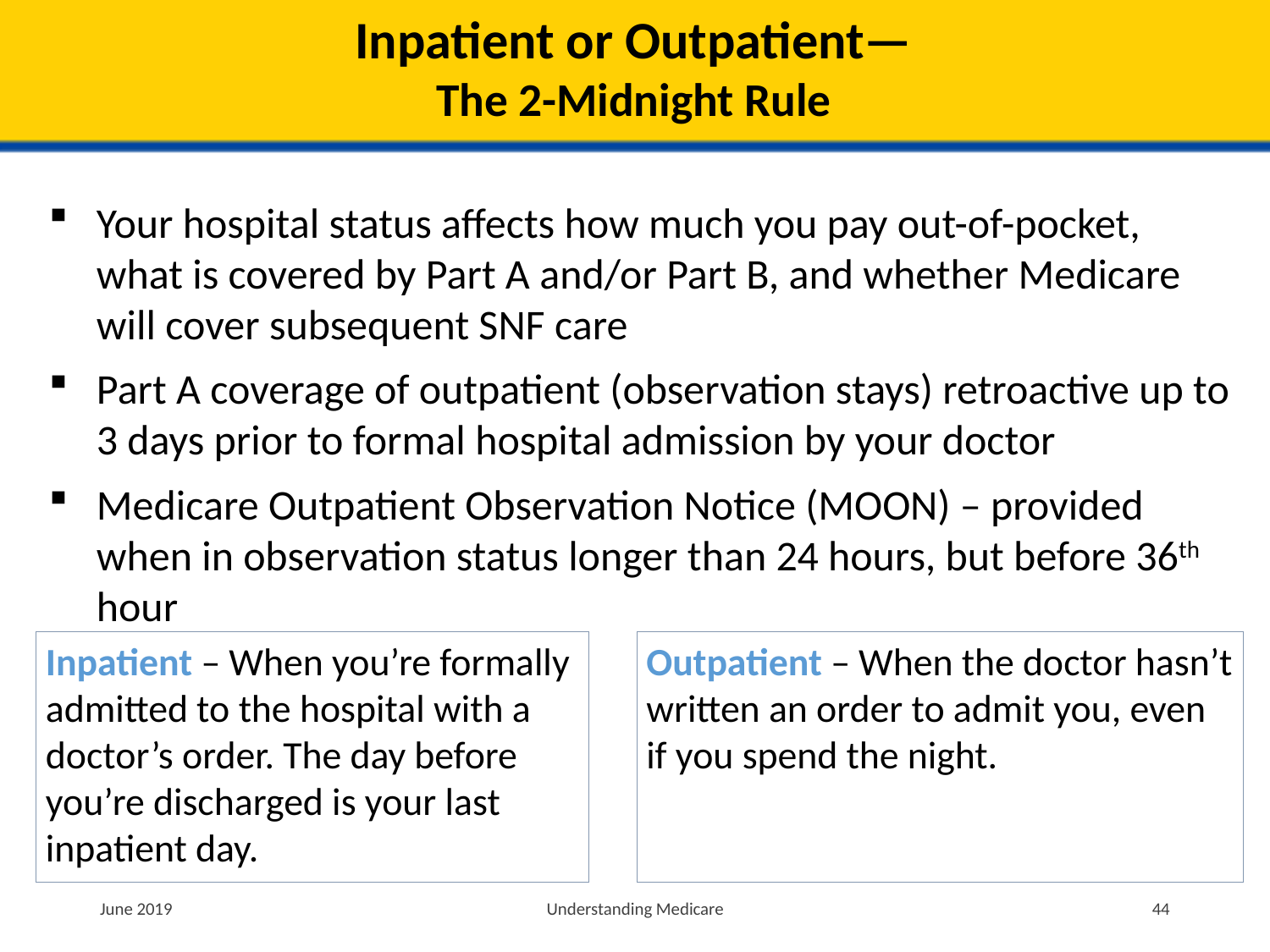

# Inpatient or Outpatient— The 2-Midnight Rule
Your hospital status affects how much you pay out-of-pocket, what is covered by Part A and/or Part B, and whether Medicare will cover subsequent SNF care
Part A coverage of outpatient (observation stays) retroactive up to 3 days prior to formal hospital admission by your doctor
Medicare Outpatient Observation Notice (MOON) – provided when in observation status longer than 24 hours, but before 36th hour
Inpatient – When you’re formally admitted to the hospital with a doctor’s order. The day before you’re discharged is your last inpatient day.

Outpatient – When the doctor hasn’t written an order to admit you, even if you spend the night.
June 2019
Understanding Medicare
44